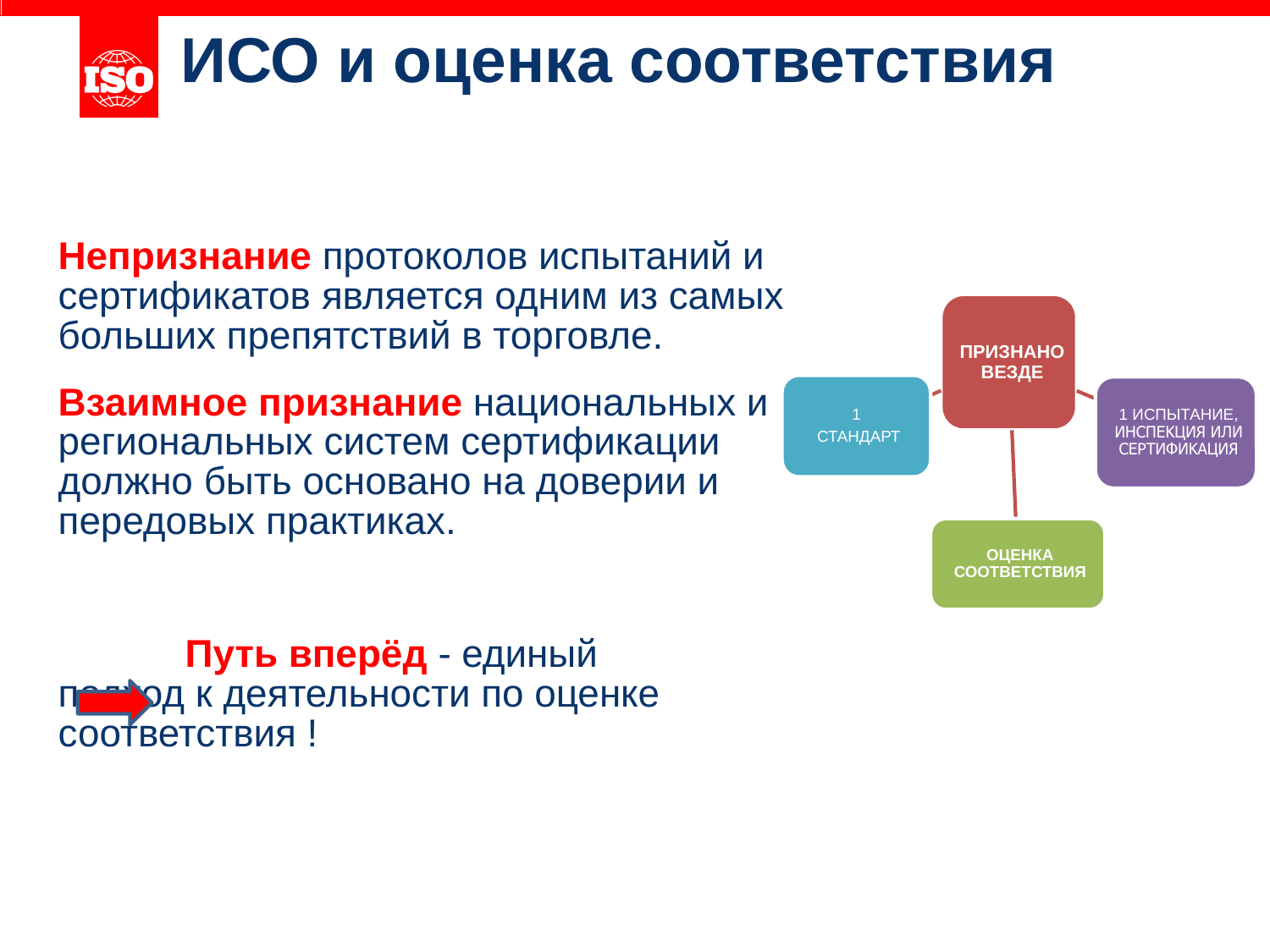

ИСО и оценка соответствия
Непризнание протоколов испытаний и сертификатов является одним из самых больших препятствий в торговле.
Взаимное признание национальных и региональных систем сертификации должно быть основано на доверии и передовых практиках.

	Путь вперёд - единый 	подход к деятельности по оценке 	соответствия !

ПРИЗНАНO ВЕЗДЕ
ОЦЕНКА СООТВЕТСТВИЯ
1 ИСПЫТАНИЕ, ИНСПЕКЦИЯ ИЛИ СЕРТИФИКАЦИЯ
1
СТАНДАРТ